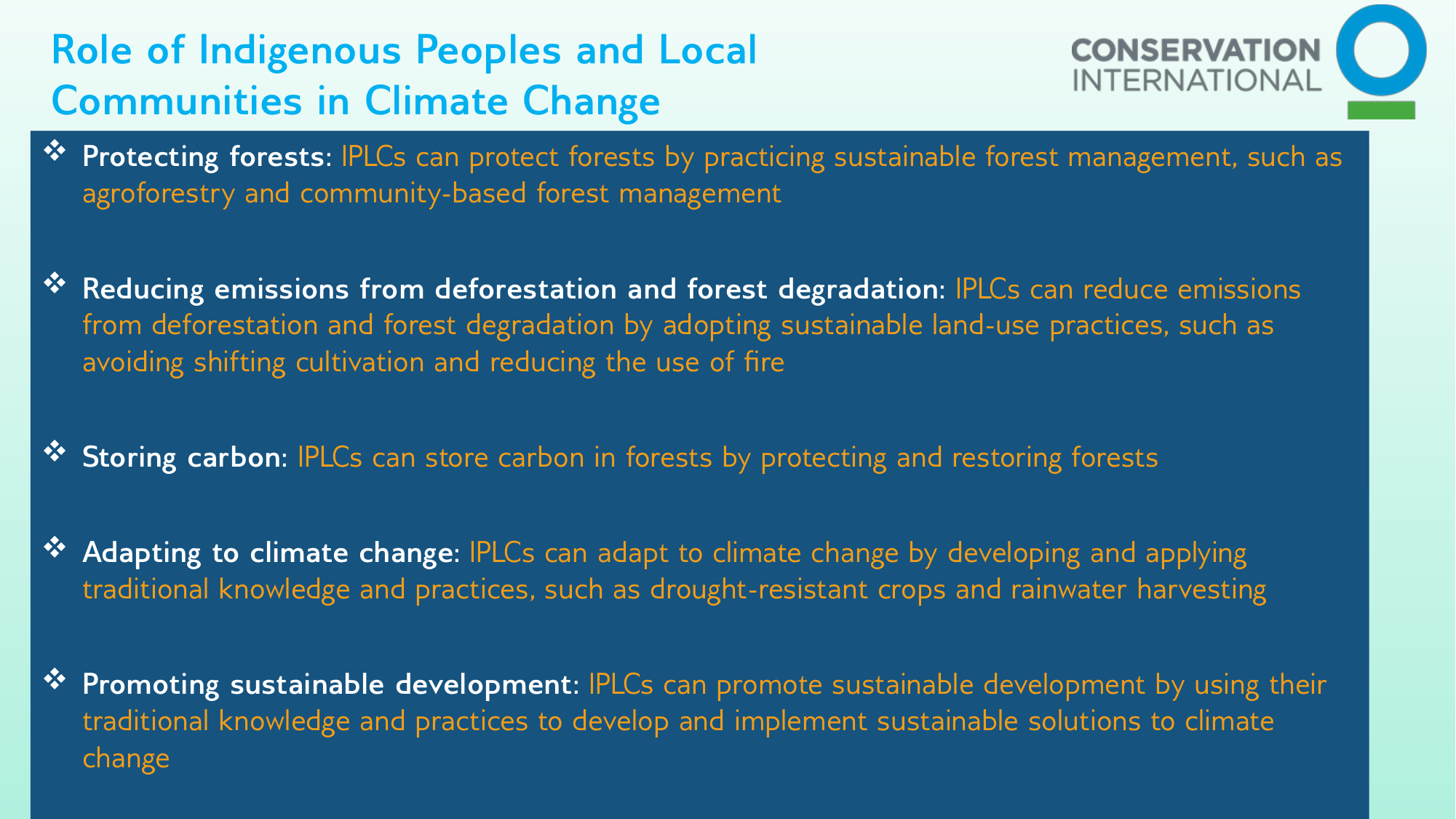

Role of Indigenous Peoples and Local Communities in Climate Change
Protecting forests: IPLCs can protect forests by practicing sustainable forest management, such as agroforestry and community-based forest management

Reducing emissions from deforestation and forest degradation: IPLCs can reduce emissions from deforestation and forest degradation by adopting sustainable land-use practices, such as avoiding shifting cultivation and reducing the use of fire

Storing carbon: IPLCs can store carbon in forests by protecting and restoring forests

Adapting to climate change: IPLCs can adapt to climate change by developing and applying traditional knowledge and practices, such as drought-resistant crops and rainwater harvesting

Promoting sustainable development: IPLCs can promote sustainable development by using their traditional knowledge and practices to develop and implement sustainable solutions to climate change